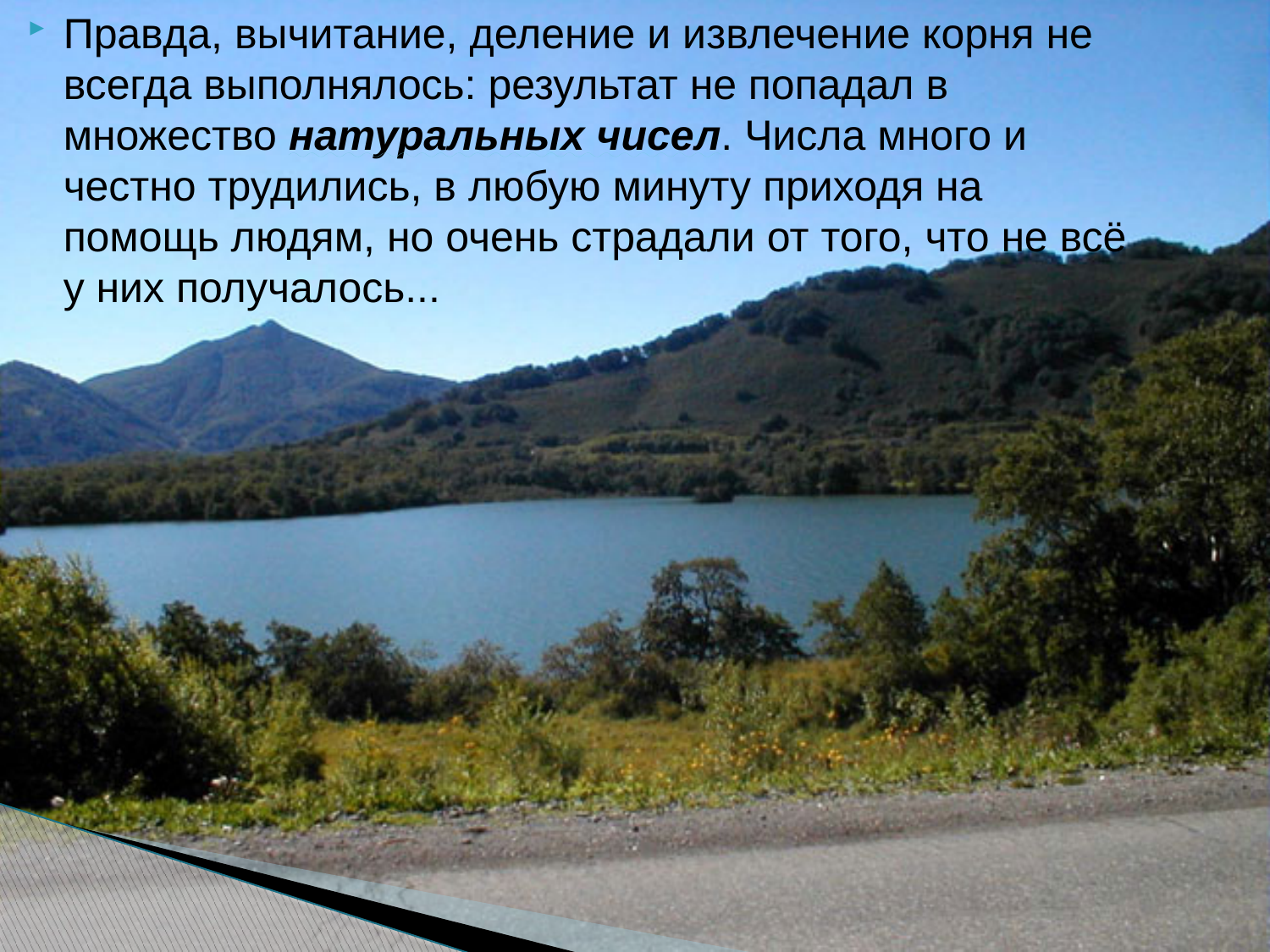

Правда, вычитание, деление и извлечение корня не всегда выполнялось: результат не попадал в множество натуральных чисел. Числа много и честно трудились, в любую минуту приходя на помощь людям, но очень страдали от того, что не всё у них получалось...